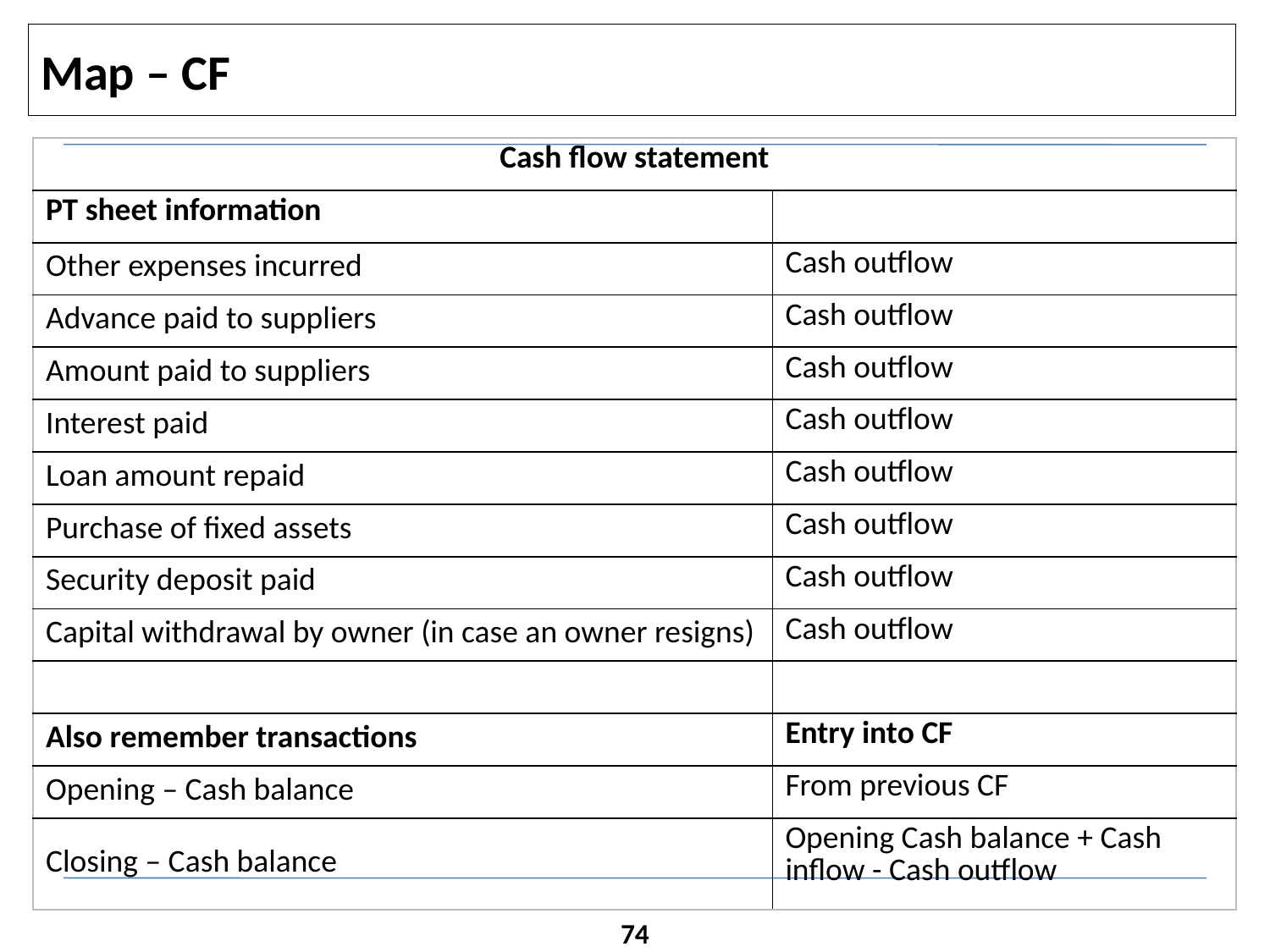

# Map – CF
| Cash flow statement |  |
| --- | --- |
| PT sheet information |  |
| Other expenses incurred | Cash outflow |
| Advance paid to suppliers | Cash outflow |
| Amount paid to suppliers | Cash outflow |
| Interest paid | Cash outflow |
| Loan amount repaid | Cash outflow |
| Purchase of fixed assets | Cash outflow |
| Security deposit paid | Cash outflow |
| Capital withdrawal by owner (in case an owner resigns) | Cash outflow |
|  |  |
| Also remember transactions | Entry into CF |
| Opening – Cash balance | From previous CF |
| Closing – Cash balance | Opening Cash balance + Cash inflow - Cash outflow |
74